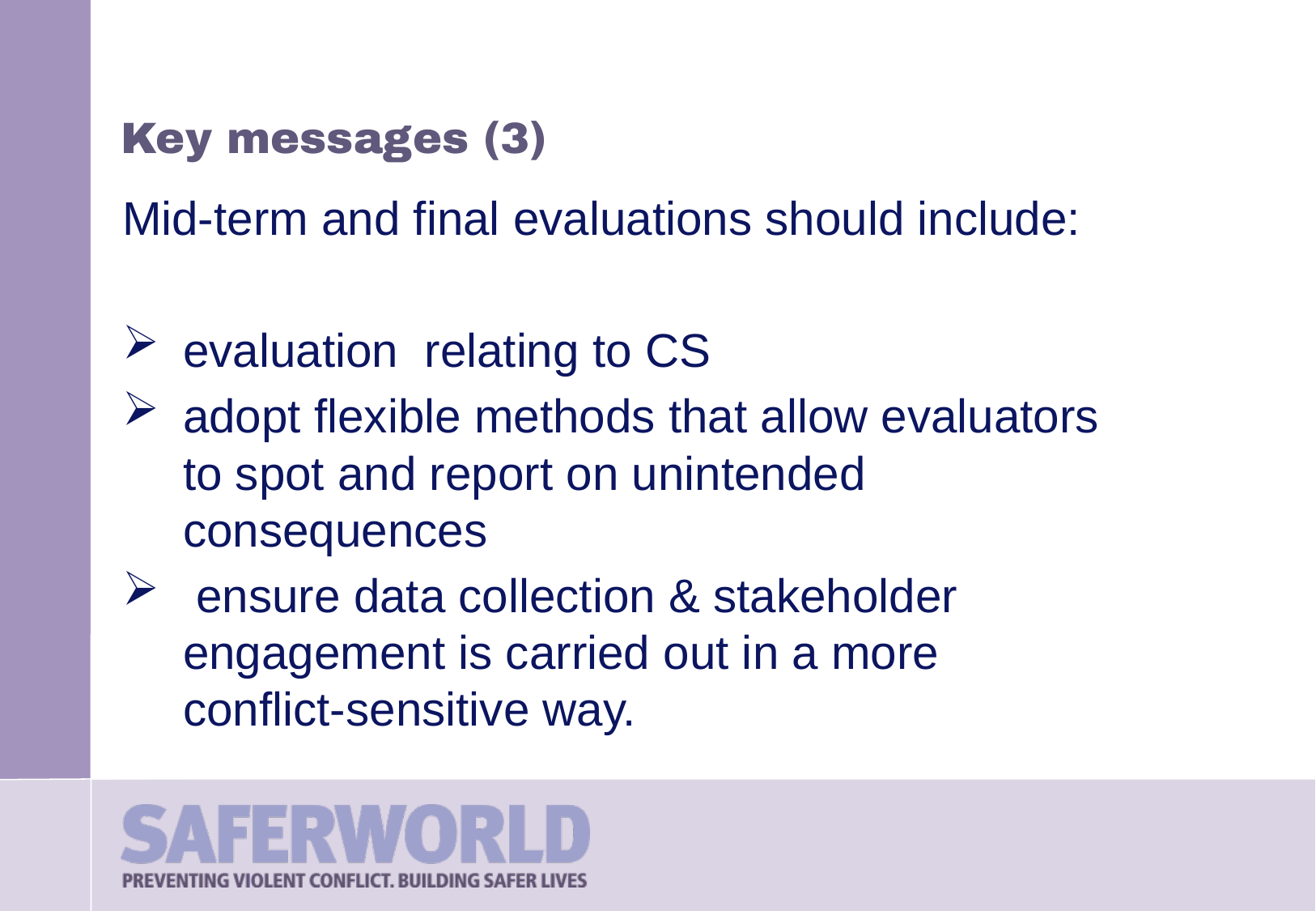

# Key messages (3)
Mid-term and final evaluations should include:

evaluation  relating to CS
adopt flexible methods that allow evaluators to spot and report on unintended consequences
 ensure data collection & stakeholder engagement is carried out in a more conflict-sensitive way.